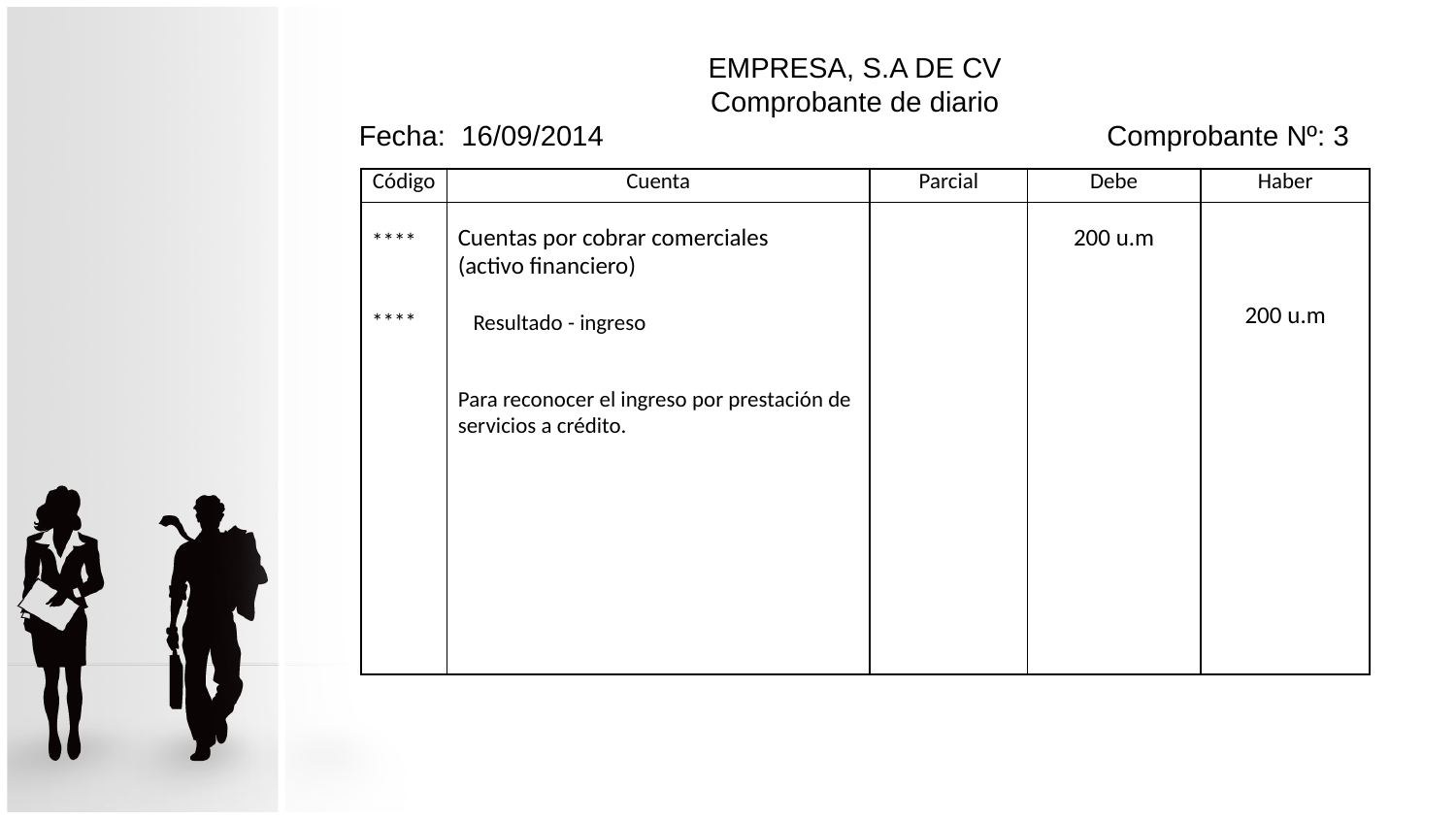

# EMPRESA, S.A DE CV Comprobante de diario Fecha:  16/09/2014                                                               Comprobante Nº: 3
| Código | Cuenta | Parcial | Debe | Haber |
| --- | --- | --- | --- | --- |
| \*\*\*\* \*\*\*\* | Cuentas por cobrar comerciales (activo financiero) Resultado - ingreso Para reconocer el ingreso por prestación de servicios a crédito. |  | 200 u.m | 200 u.m |